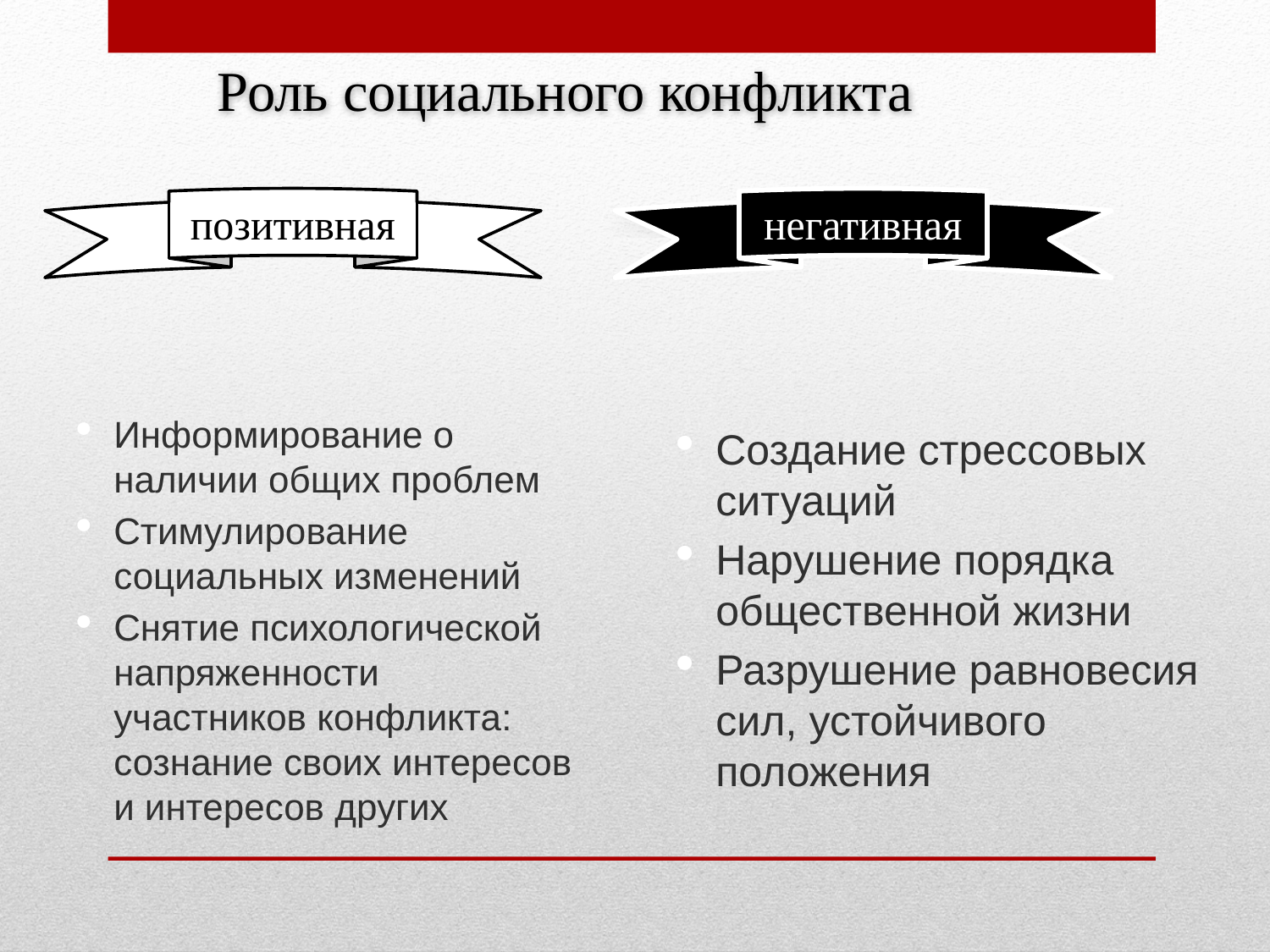

# Роль социального конфликта
позитивная
негативная

Информирование о наличии общих проблем
Стимулирование социальных изменений
Снятие психологической напряженности участников конфликта: сознание своих интересов и интересов других

Создание стрессовых ситуаций
Нарушение порядка общественной жизни
Разрушение равновесия сил, устойчивого положения